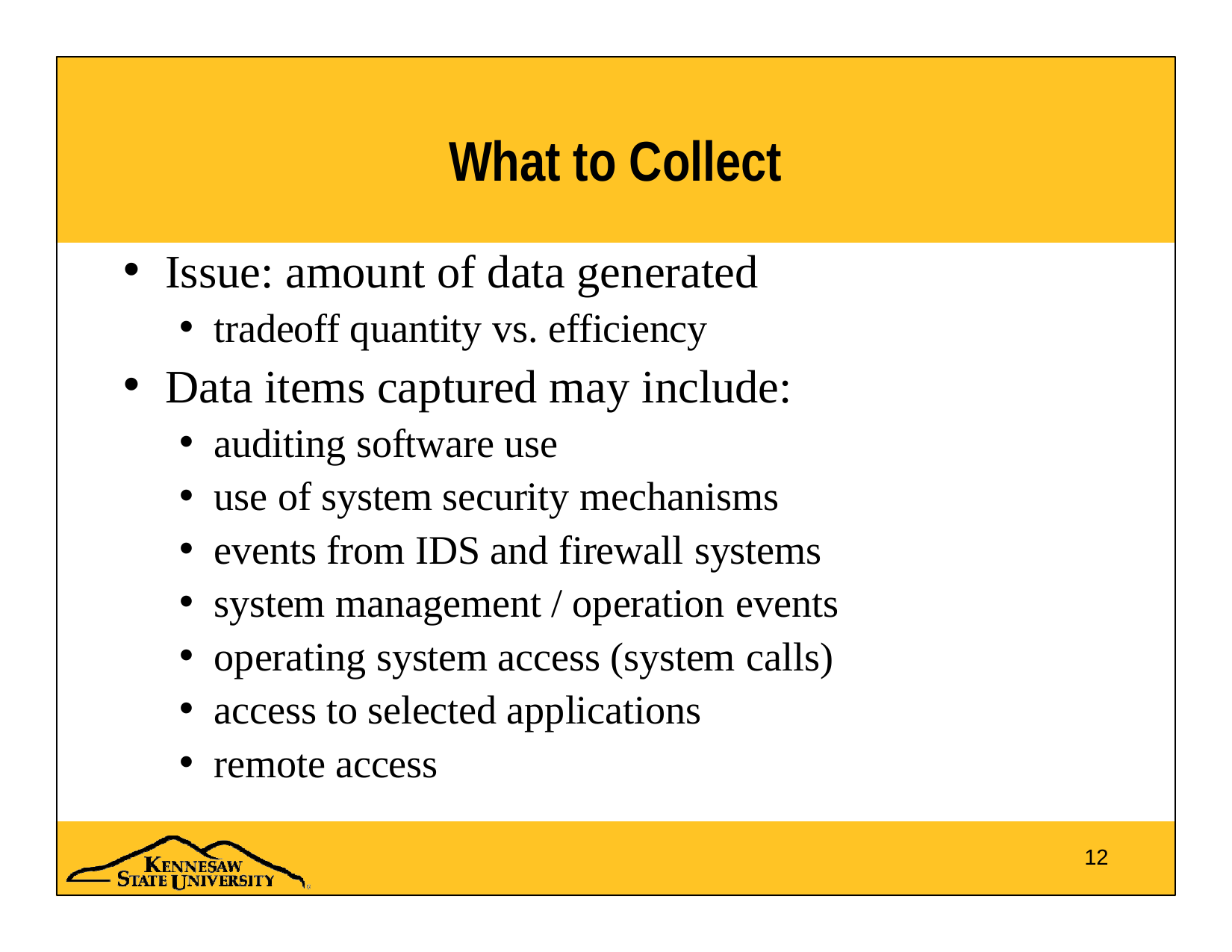

# What to Collect
Issue: amount of data generated
tradeoff quantity vs. efficiency
Data items captured may include:
auditing software use
use of system security mechanisms
events from IDS and firewall systems
system management / operation events
operating system access (system calls)
access to selected applications
remote access

12